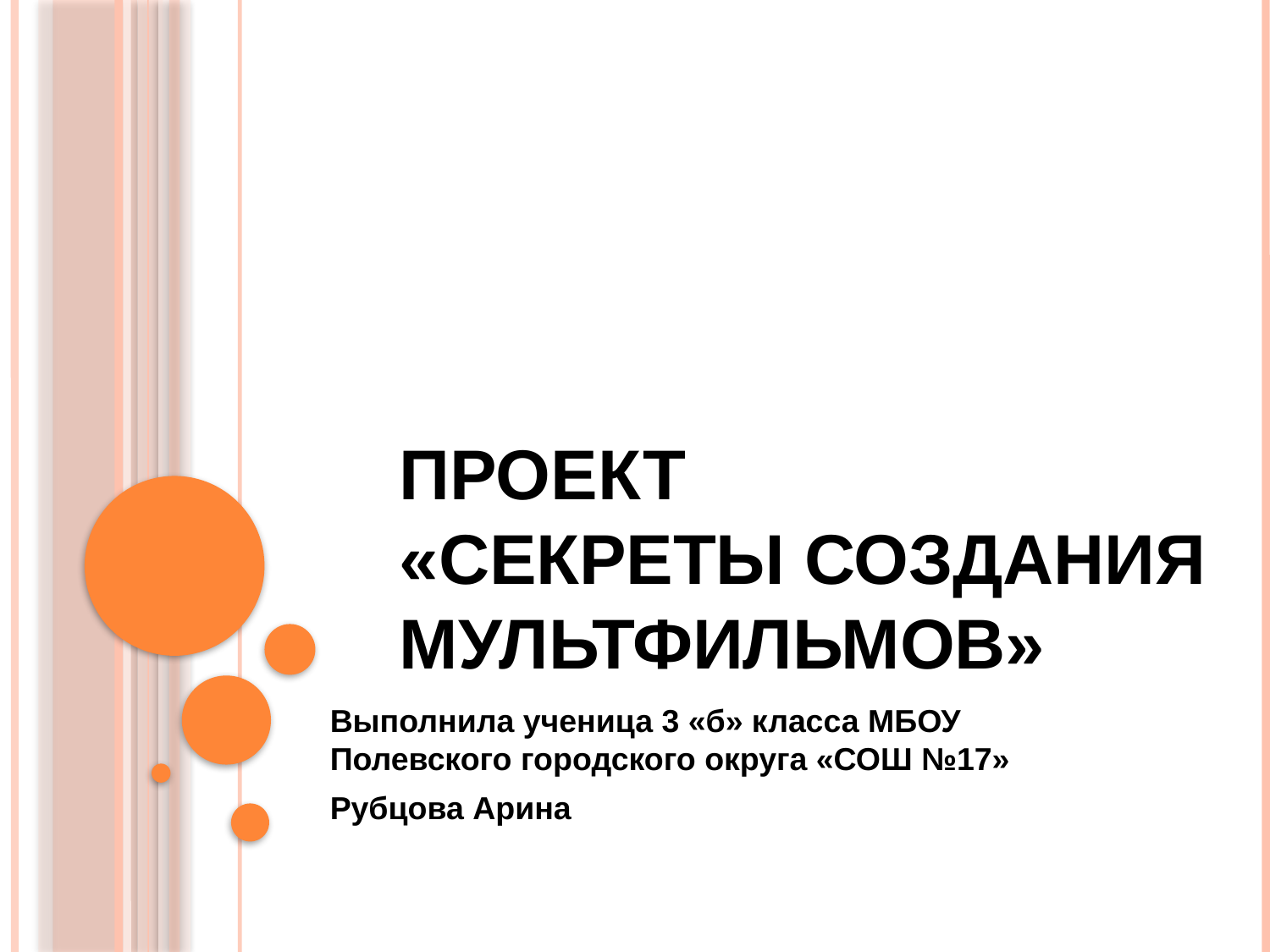

# Проект «Секреты создания мультфильмов»
Выполнила ученица 3 «б» класса МБОУ Полевского городского округа «СОШ №17»
Рубцова Арина